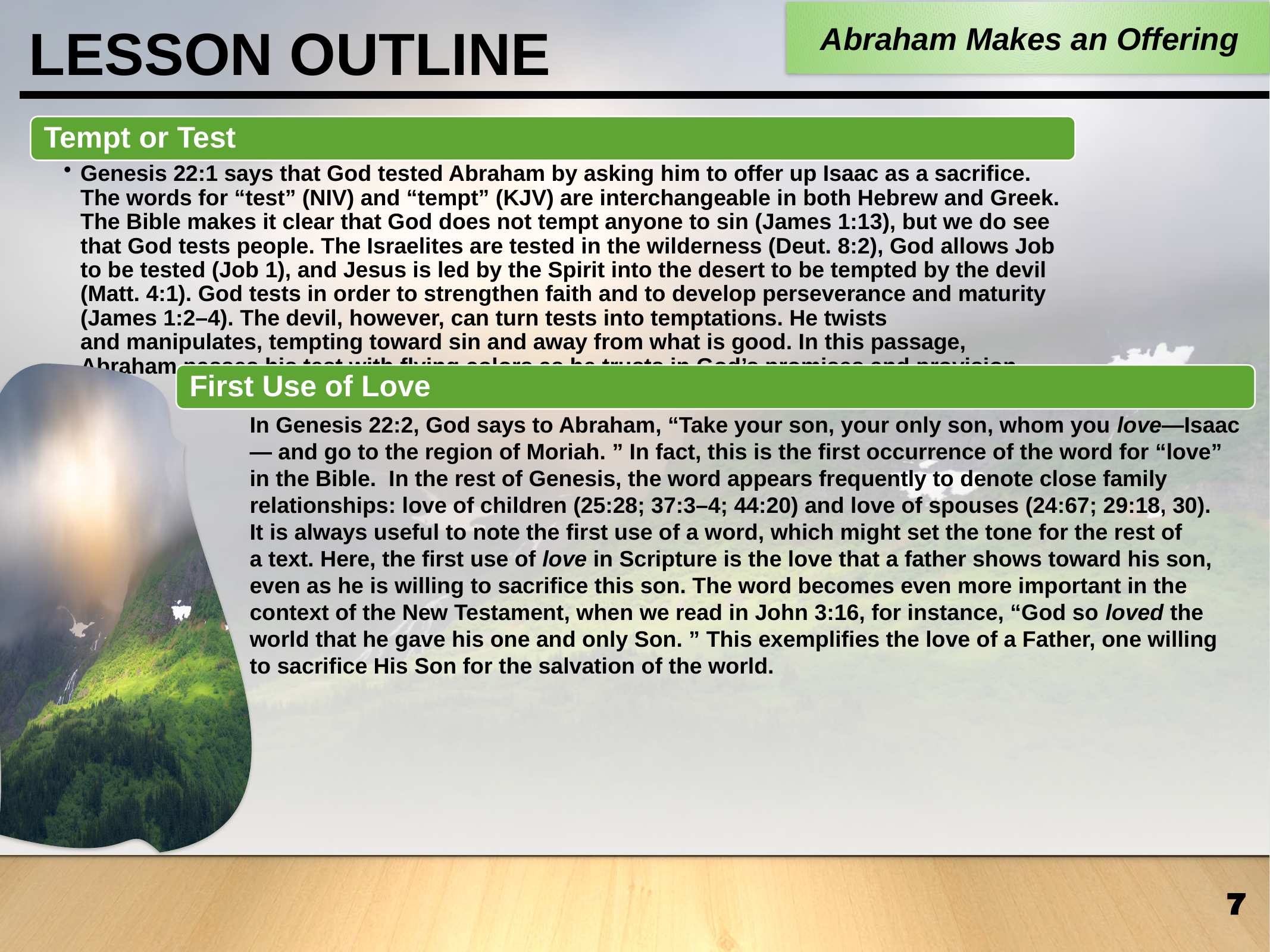

Abraham Makes an Offering
LESSON OUTLINE
Tempt or Test
Genesis 22:1 says that God tested Abraham by asking him to offer up Isaac as a sacrifice. The words for “test” (NIV) and “tempt” (KJV) are interchangeable in both Hebrew and Greek. The Bible makes it clear that God does not tempt anyone to sin (James 1:13), but we do see that God tests people. The Israelites are tested in the wilderness (Deut. 8:2), God allows Job to be tested (Job 1), and Jesus is led by the Spirit into the desert to be tempted by the devil (Matt. 4:1). God tests in order to strengthen faith and to develop perseverance and maturity (James 1:2–4). The devil, however, can turn tests into temptations. He twists and manipulates, tempting toward sin and away from what is good. In this passage, Abraham passes his test with flying colors as he trusts in God’s promises and provision.

First Use of Love
In Genesis 22:2, God says to Abraham, “Take your son, your only son, whom you love—Isaac— and go to the region of Moriah. ” In fact, this is the first occurrence of the word for “love” in the Bible.  In the rest of Genesis, the word appears frequently to denote close family relationships: love of children (25:28; 37:3–4; 44:20) and love of spouses (24:67; 29:18, 30).
It is always useful to note the first use of a word, which might set the tone for the rest of a text. Here, the first use of love in Scripture is the love that a father shows toward his son, even as he is willing to sacrifice this son. The word becomes even more important in the context of the New Testament, when we read in John 3:16, for instance, “God so loved the world that he gave his one and only Son. ” This exemplifies the love of a Father, one willing to sacrifice His Son for the salvation of the world.
7